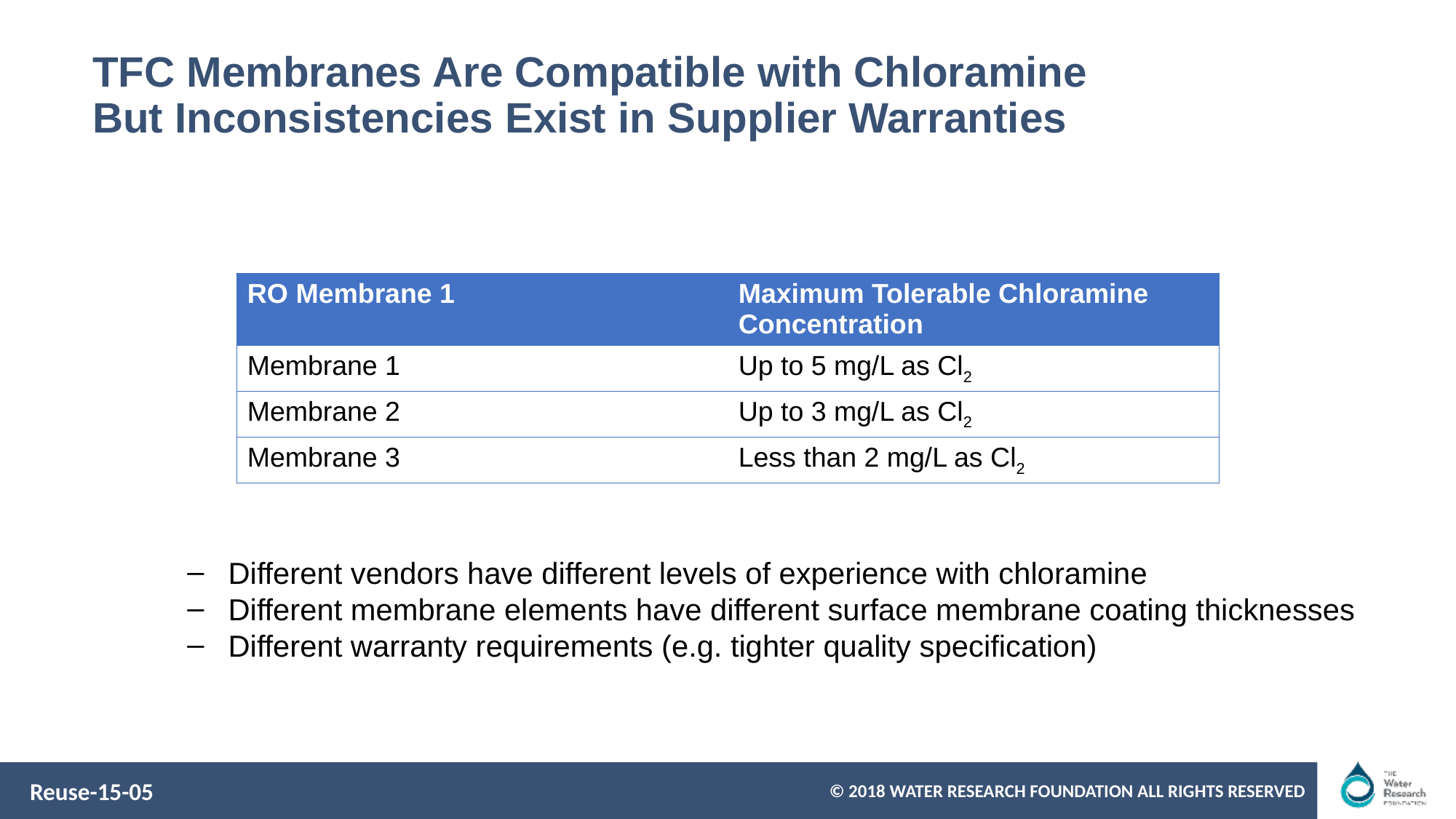

# TFC Membranes Are Compatible with Chloramine But Inconsistencies Exist in Supplier Warranties
| RO Membrane 1 | Maximum Tolerable Chloramine Concentration |
| --- | --- |
| Membrane 1 | Up to 5 mg/L as Cl2 |
| Membrane 2 | Up to 3 mg/L as Cl2 |
| Membrane 3 | Less than 2 mg/L as Cl2 |
Different vendors have different levels of experience with chloramine
Different membrane elements have different surface membrane coating thicknesses
Different warranty requirements (e.g. tighter quality specification)